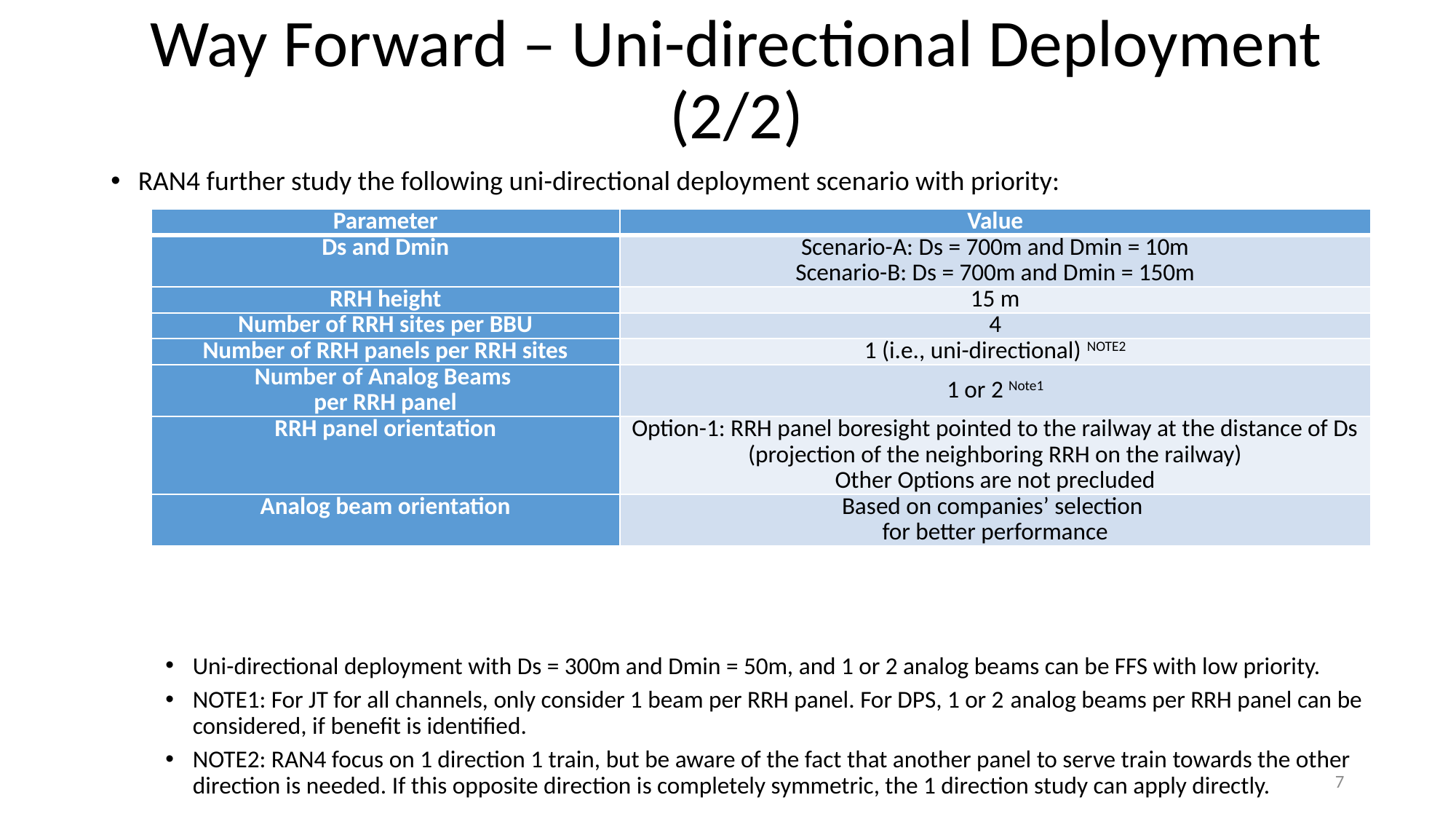

# Way Forward – Uni-directional Deployment (2/2)
RAN4 further study the following uni-directional deployment scenario with priority:

Uni-directional deployment with Ds = 300m and Dmin = 50m, and 1 or 2 analog beams can be FFS with low priority.
NOTE1: For JT for all channels, only consider 1 beam per RRH panel. For DPS, 1 or 2 analog beams per RRH panel can be considered, if benefit is identified.
NOTE2: RAN4 focus on 1 direction 1 train, but be aware of the fact that another panel to serve train towards the other direction is needed. If this opposite direction is completely symmetric, the 1 direction study can apply directly.

| Parameter | Value |
| --- | --- |
| Ds and Dmin | Scenario-A: Ds = 700m and Dmin = 10m Scenario-B: Ds = 700m and Dmin = 150m |
| RRH height | 15 m |
| Number of RRH sites per BBU | 4 |
| Number of RRH panels per RRH sites | 1 (i.e., uni-directional) NOTE2 |
| Number of Analog Beams per RRH panel | 1 or 2 Note1 |
| RRH panel orientation | Option-1: RRH panel boresight pointed to the railway at the distance of Ds (projection of the neighboring RRH on the railway) Other Options are not precluded |
| Analog beam orientation | Based on companies’ selection for better performance |
7